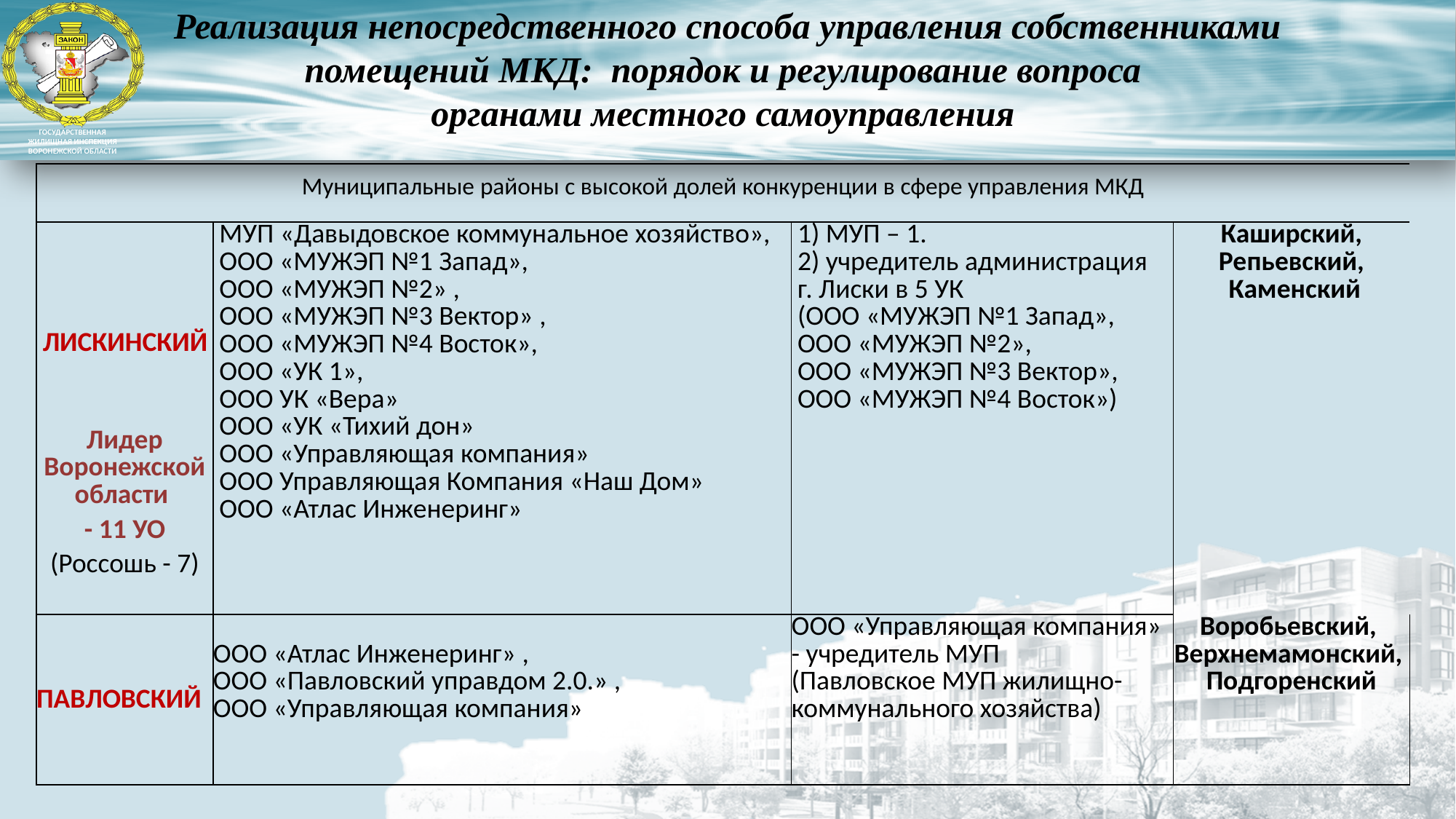

# Реализация непосредственного способа управления собственниками помещений МКД:  порядок и регулирование вопроса органами местного самоуправления
| Муниципальные районы с высокой долей конкуренции в сфере управления МКД |  |  |  |
| --- | --- | --- | --- |
| ЛИСКИНСКИЙ   Лидер Воронежской области - 11 УО (Россошь - 7) | МУП «Давыдовское коммунальное хозяйство», ООО «МУЖЭП №1 Запад», ООО «МУЖЭП №2» , ООО «МУЖЭП №3 Вектор» , ООО «МУЖЭП №4 Восток», ООО «УК 1», ООО УК «Вера» ООО «УК «Тихий дон» ООО «Управляющая компания» ООО Управляющая Компания «Наш Дом» ООО «Атлас Инженеринг» | 1) МУП – 1. 2) учредитель администрация г. Лиски в 5 УК (ООО «МУЖЭП №1 Запад», ООО «МУЖЭП №2»,   ООО «МУЖЭП №3 Вектор», ООО «МУЖЭП №4 Восток») | Каширский, Репьевский, Каменский |
| ПАВЛОВСКИЙ | ООО «Атлас Инженеринг» , ООО «Павловский управдом 2.0.» , ООО «Управляющая компания» | ООО «Управляющая компания» - учредитель МУП (Павловское МУП жилищно-коммунального хозяйства) | Воробьевский, Верхнемамонский, Подгоренский |